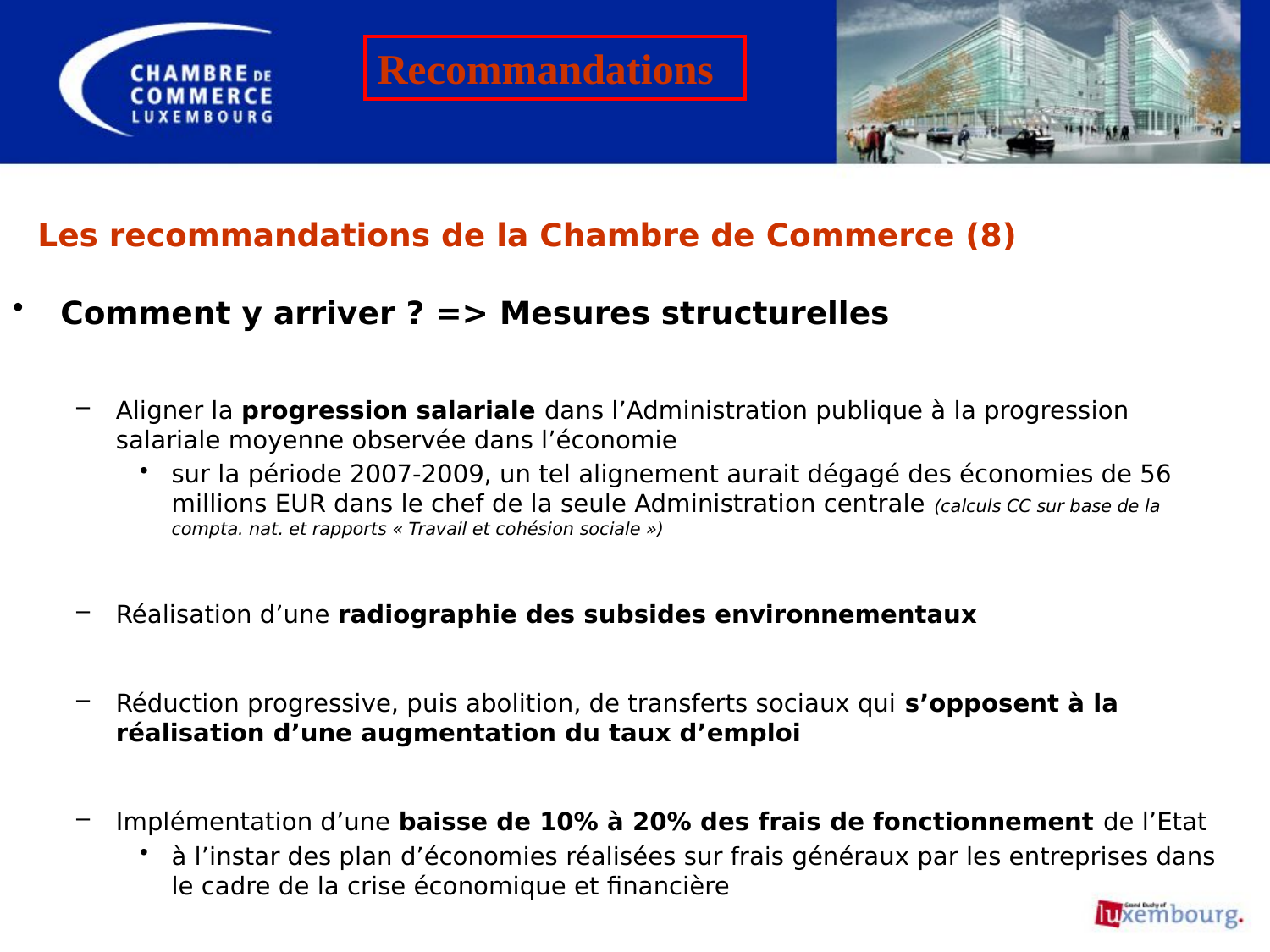

Recommandations
# Les recommandations de la Chambre de Commerce (8)
Comment y arriver ? => Mesures structurelles

Aligner la progression salariale dans l’Administration publique à la progression salariale moyenne observée dans l’économie
sur la période 2007-2009, un tel alignement aurait dégagé des économies de 56 millions EUR dans le chef de la seule Administration centrale (calculs CC sur base de la compta. nat. et rapports « Travail et cohésion sociale »)

Réalisation d’une radiographie des subsides environnementaux

Réduction progressive, puis abolition, de transferts sociaux qui s’opposent à la réalisation d’une augmentation du taux d’emploi

Implémentation d’une baisse de 10% à 20% des frais de fonctionnement de l’Etat
à l’instar des plan d’économies réalisées sur frais généraux par les entreprises dans le cadre de la crise économique et financière